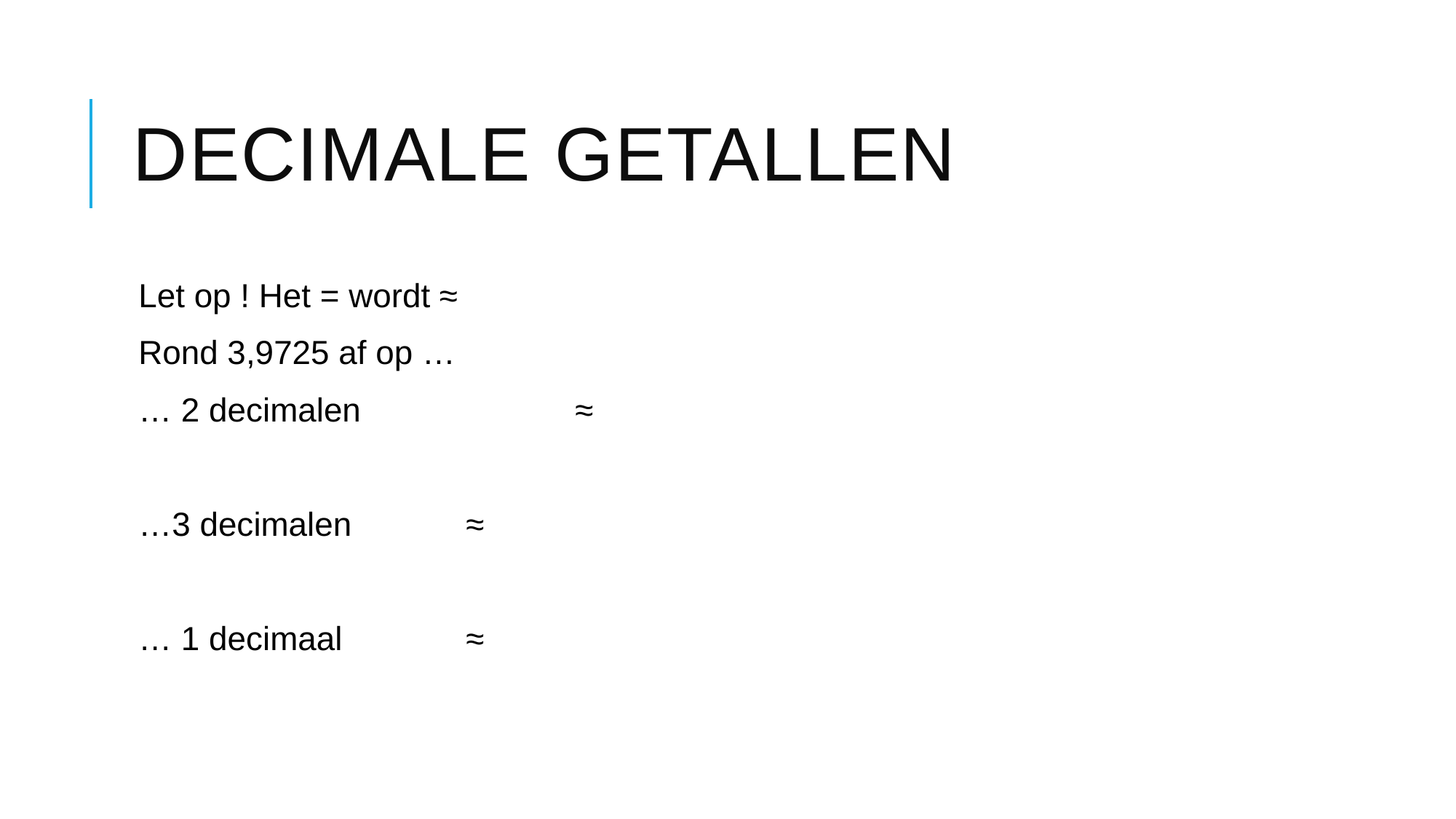

# Decimale getallen
Let op ! Het = wordt ≈
Rond 3,9725 af op …
… 2 decimalen		≈

…3 decimalen		≈

… 1 decimaal		≈